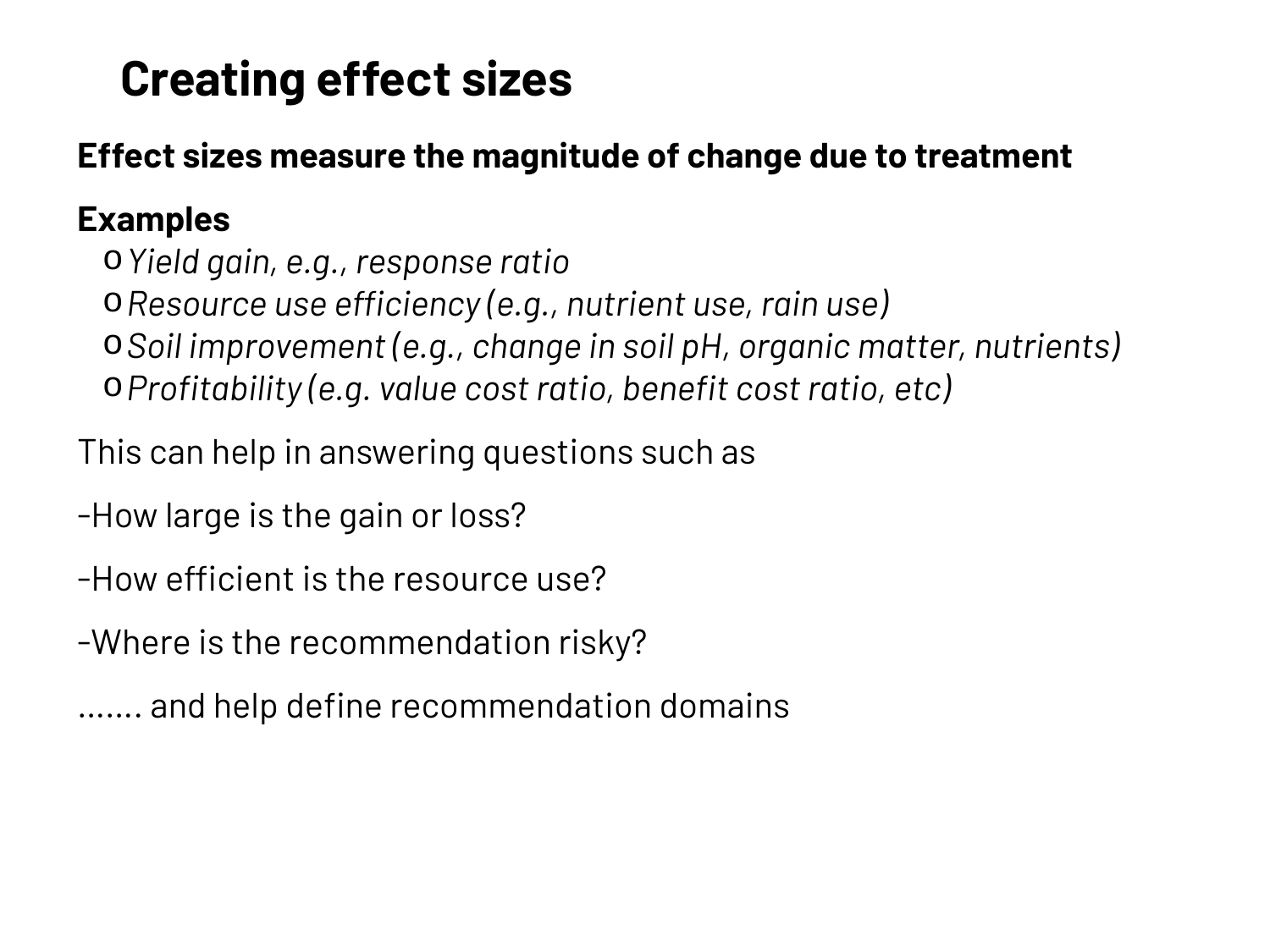

Creating effect sizes
Effect sizes measure the magnitude of change due to treatment
Examples
Yield gain, e.g., response ratio
Resource use efficiency (e.g., nutrient use, rain use)
Soil improvement (e.g., change in soil pH, organic matter, nutrients)
Profitability (e.g. value cost ratio, benefit cost ratio, etc)
This can help in answering questions such as
-How large is the gain or loss?
-How efficient is the resource use?
-Where is the recommendation risky?
……. and help define recommendation domains